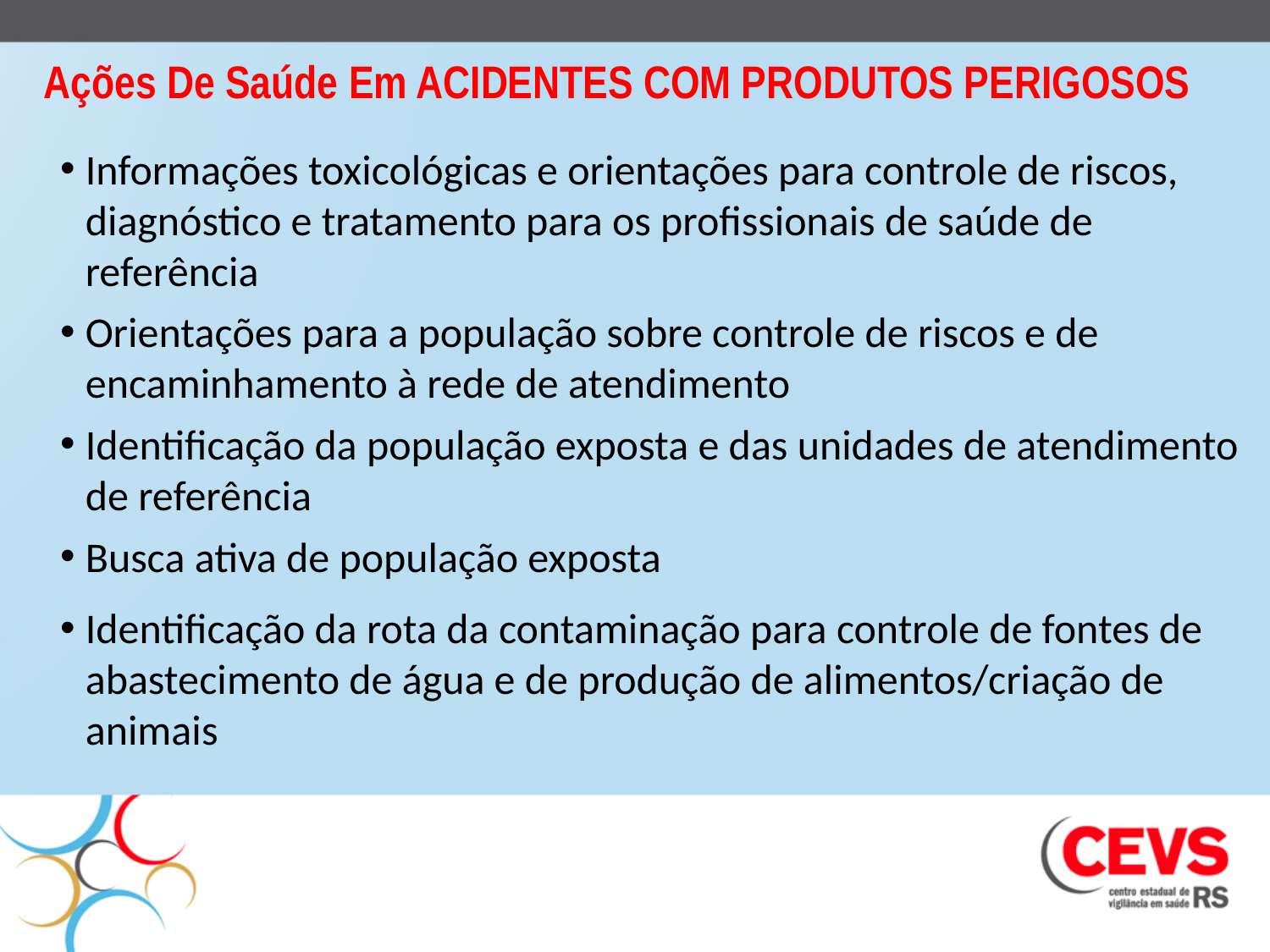

Ações De Saúde Em ACIDENTES COM PRODUTOS PERIGOSOS
Informações toxicológicas e orientações para controle de riscos, diagnóstico e tratamento para os profissionais de saúde de referência
Orientações para a população sobre controle de riscos e de encaminhamento à rede de atendimento
Identificação da população exposta e das unidades de atendimento de referência
Busca ativa de população exposta
Identificação da rota da contaminação para controle de fontes de abastecimento de água e de produção de alimentos/criação de animais